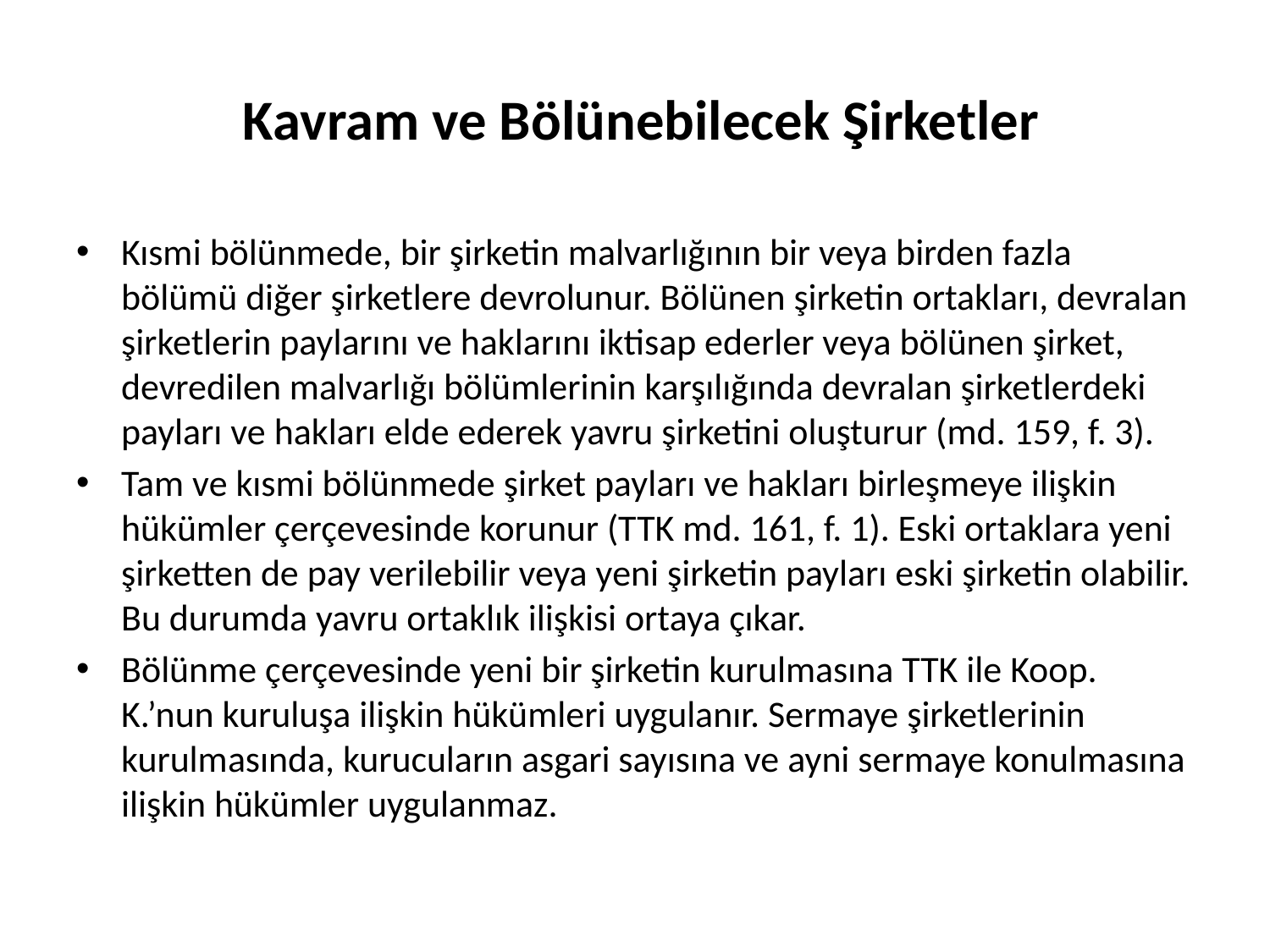

# Kavram ve Bölünebilecek Şirketler
Kısmi bölünmede, bir şirketin malvarlığının bir veya birden fazla bölümü diğer şirketlere devrolunur. Bölünen şirketin ortakları, devralan şirketlerin paylarını ve haklarını iktisap ederler veya bölünen şirket, devredilen malvarlığı bölümlerinin karşılığında devralan şirketlerdeki payları ve hakları elde ederek yavru şirketini oluşturur (md. 159, f. 3).
Tam ve kısmi bölünmede şirket payları ve hakları birleşmeye ilişkin hükümler çerçevesinde korunur (TTK md. 161, f. 1). Eski ortaklara yeni şirketten de pay verilebilir veya yeni şirketin payları eski şirketin olabilir. Bu durumda yavru ortaklık ilişkisi ortaya çıkar.
Bölünme çerçevesinde yeni bir şirketin kurulmasına TTK ile Koop. K.’nun kuruluşa ilişkin hükümleri uygulanır. Sermaye şirketlerinin kurulmasında, kurucuların asgari sayısına ve ayni sermaye konulmasına ilişkin hükümler uygulanmaz.